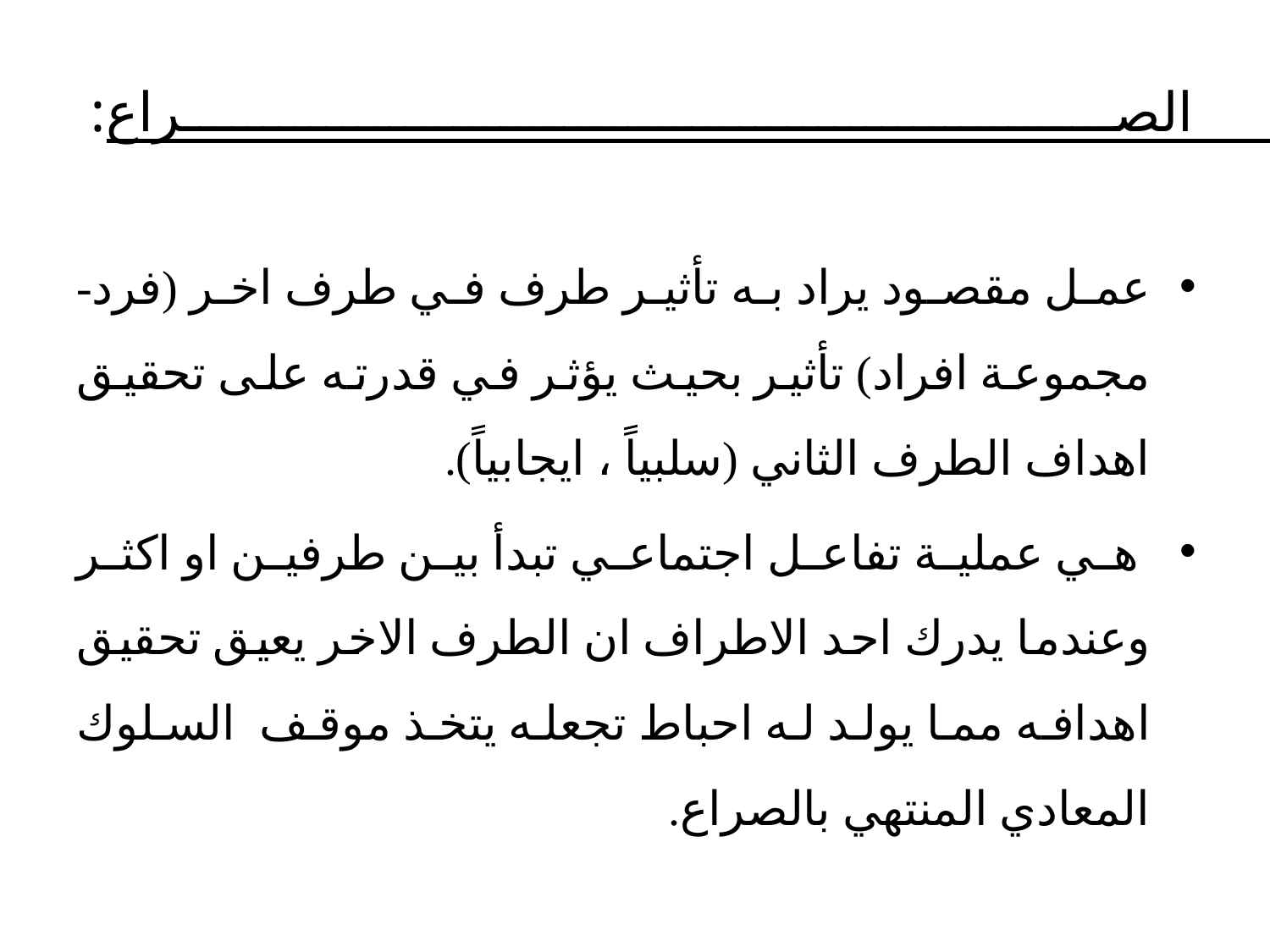

# الصراع:
عمل مقصود يراد به تأثير طرف في طرف اخر (فرد- مجموعة افراد) تأثير بحيث يؤثر في قدرته على تحقيق اهداف الطرف الثاني (سلبياً ، ايجابياً).
 هي عملية تفاعل اجتماعي تبدأ بين طرفين او اكثر وعندما يدرك احد الاطراف ان الطرف الاخر يعيق تحقيق اهدافه مما يولد له احباط تجعله يتخذ موقف  السلوك المعادي المنتهي بالصراع.